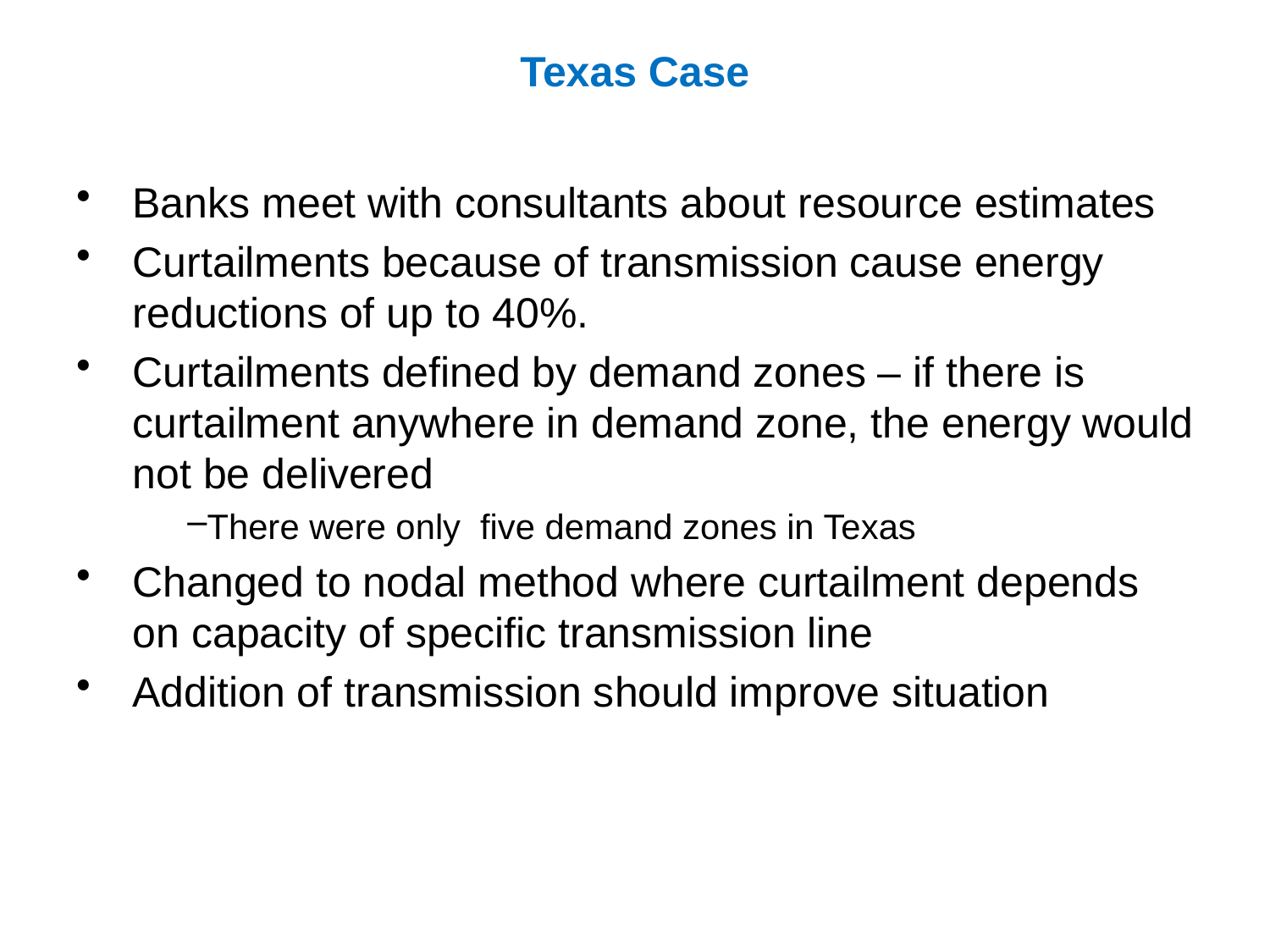

Texas Case
Banks meet with consultants about resource estimates
Curtailments because of transmission cause energy reductions of up to 40%.
Curtailments defined by demand zones – if there is curtailment anywhere in demand zone, the energy would not be delivered
There were only  five demand zones in Texas
Changed to nodal method where curtailment depends on capacity of specific transmission line
Addition of transmission should improve situation